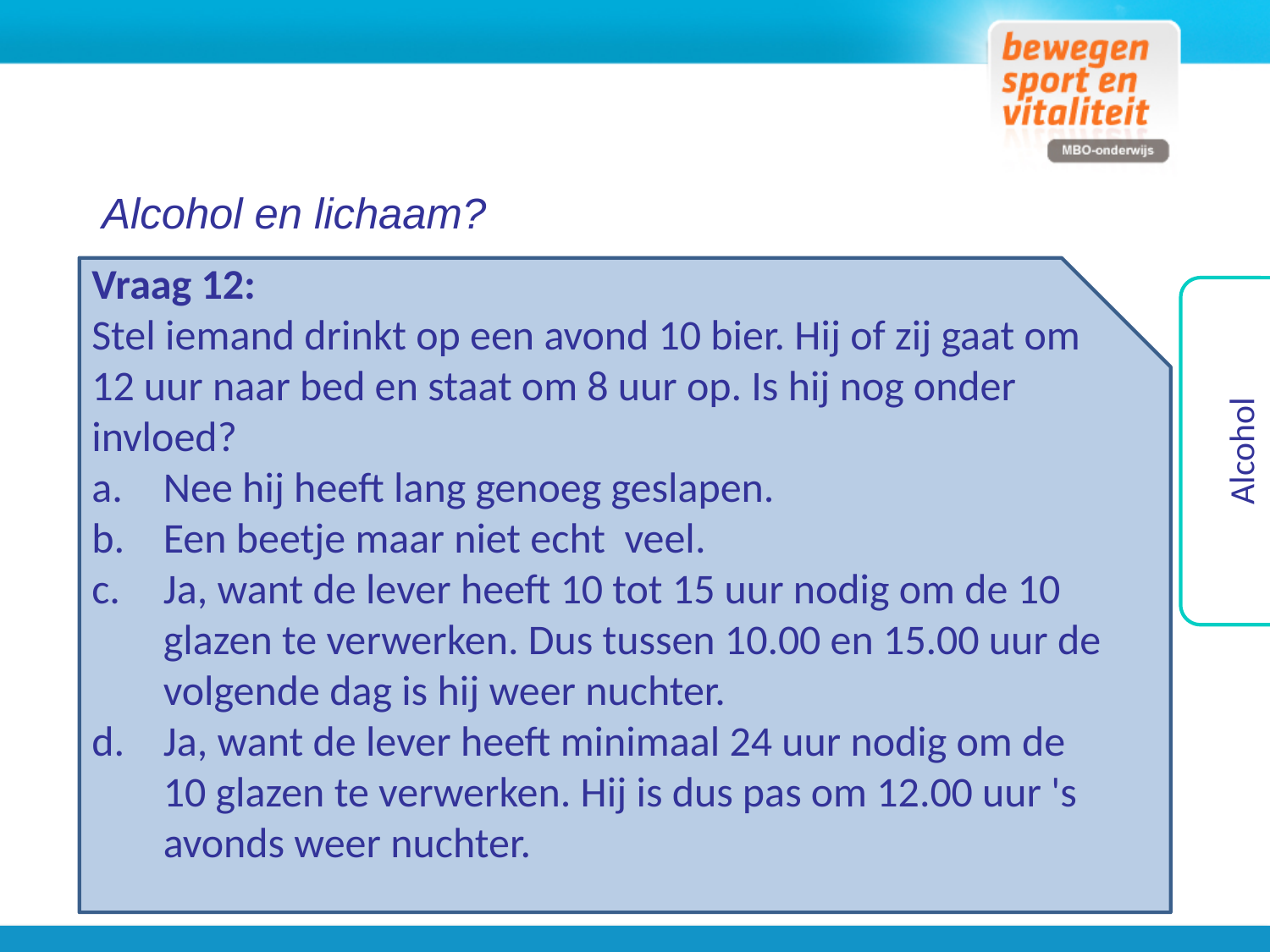

Alcohol en lichaam?
Vraag 12:
Stel iemand drinkt op een avond 10 bier. Hij of zij gaat om 12 uur naar bed en staat om 8 uur op. Is hij nog onder invloed?
Nee hij heeft lang genoeg geslapen.
Een beetje maar niet echt  veel.
Ja, want de lever heeft 10 tot 15 uur nodig om de 10 glazen te verwerken. Dus tussen 10.00 en 15.00 uur de volgende dag is hij weer nuchter.
Ja, want de lever heeft minimaal 24 uur nodig om de 10 glazen te verwerken. Hij is dus pas om 12.00 uur 's avonds weer nuchter.

Alcohol
Wat weet jij?

Houd de score bij van de vragen die je goed beantwoord hebt.